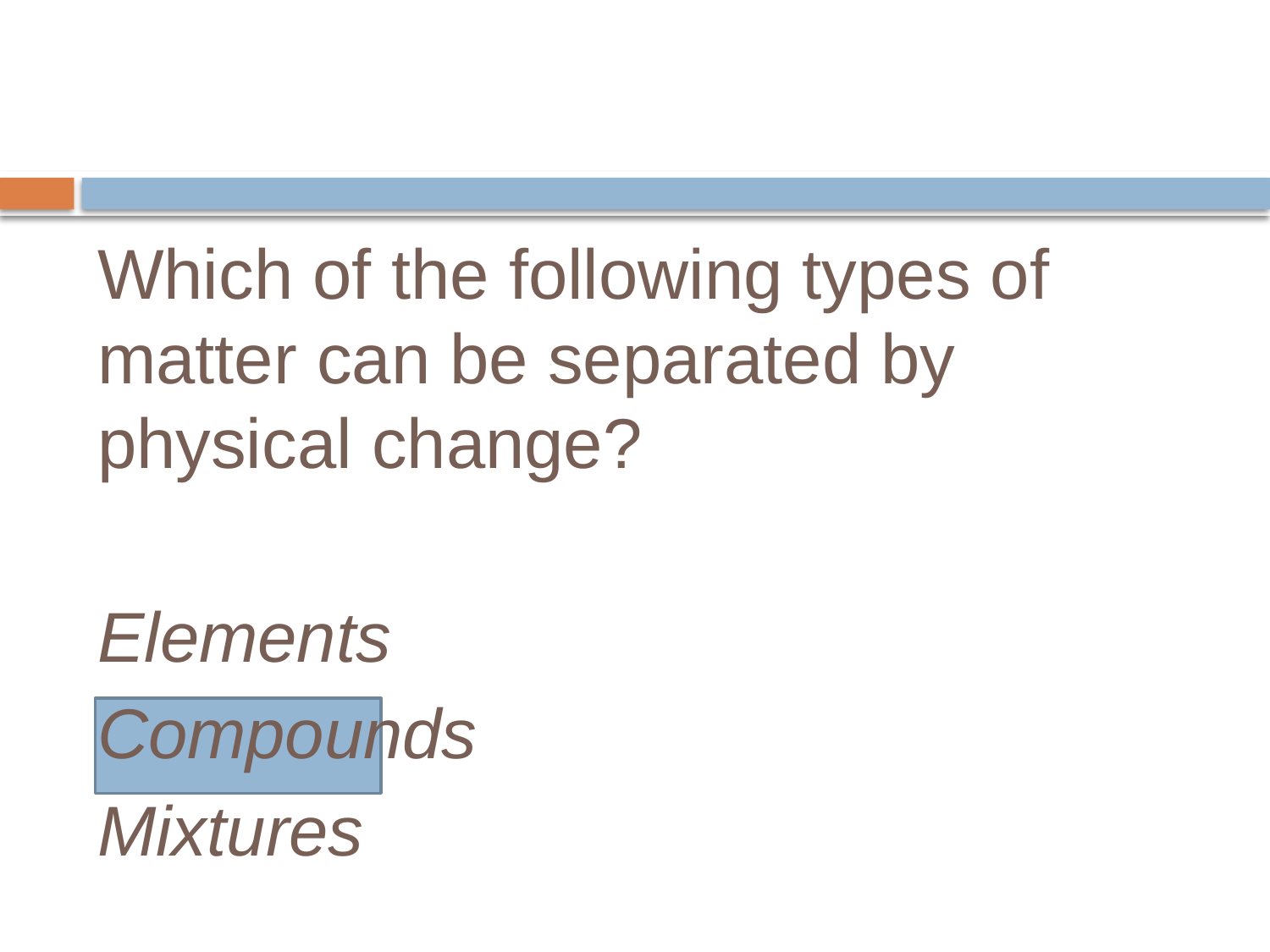

#
Which of the following types of matter can be separated by physical change?

Elements
Compounds
Mixtures